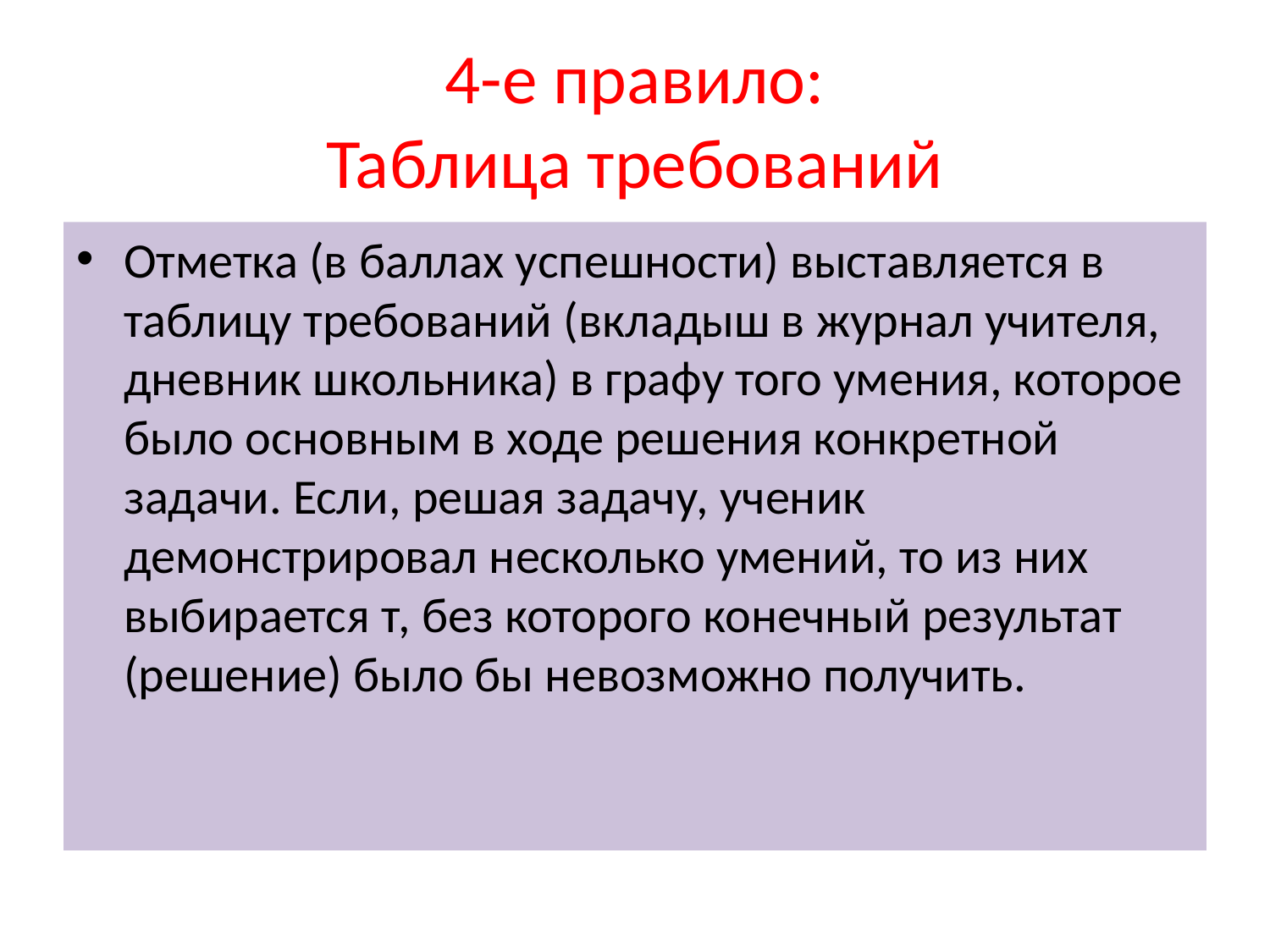

# 4-е правило: Таблица требований
Отметка (в баллах успешности) выставляется в таблицу требований (вкладыш в журнал учителя, дневник школьника) в графу того умения, которое было основным в ходе решения конкретной задачи. Если, решая задачу, ученик демонстрировал несколько умений, то из них выбирается т, без которого конечный результат (решение) было бы невозможно получить.